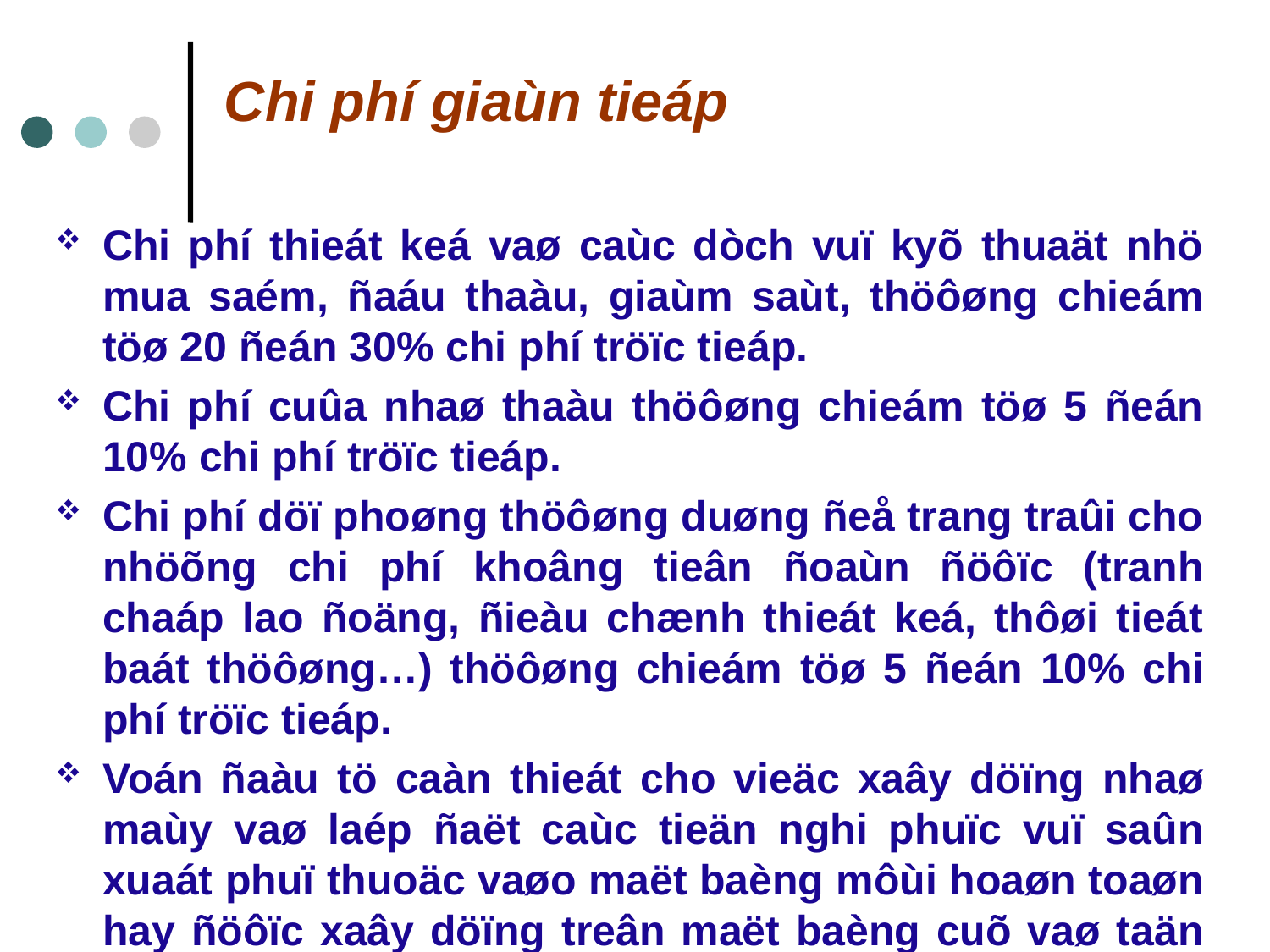

# Chi phí giaùn tieáp
Chi phí thieát keá vaø caùc dòch vuï kyõ thuaät nhö mua saém, ñaáu thaàu, giaùm saùt, thöôøng chieám töø 20 ñeán 30% chi phí tröïc tieáp.
Chi phí cuûa nhaø thaàu thöôøng chieám töø 5 ñeán 10% chi phí tröïc tieáp.
Chi phí döï phoøng thöôøng duøng ñeå trang traûi cho nhöõng chi phí khoâng tieân ñoaùn ñöôïc (tranh chaáp lao ñoäng, ñieàu chænh thieát keá, thôøi tieát baát thöôøng…) thöôøng chieám töø 5 ñeán 10% chi phí tröïc tieáp.
Voán ñaàu tö caàn thieát cho vieäc xaây döïng nhaø maùy vaø laép ñaët caùc tieän nghi phuïc vuï saûn xuaát phuï thuoäc vaøo maët baèng môùi hoaøn toaøn hay ñöôïc xaây döïng treân maët baèng cuõ vaø taän duïng moät soá tieän nghi cuõ coù theå.